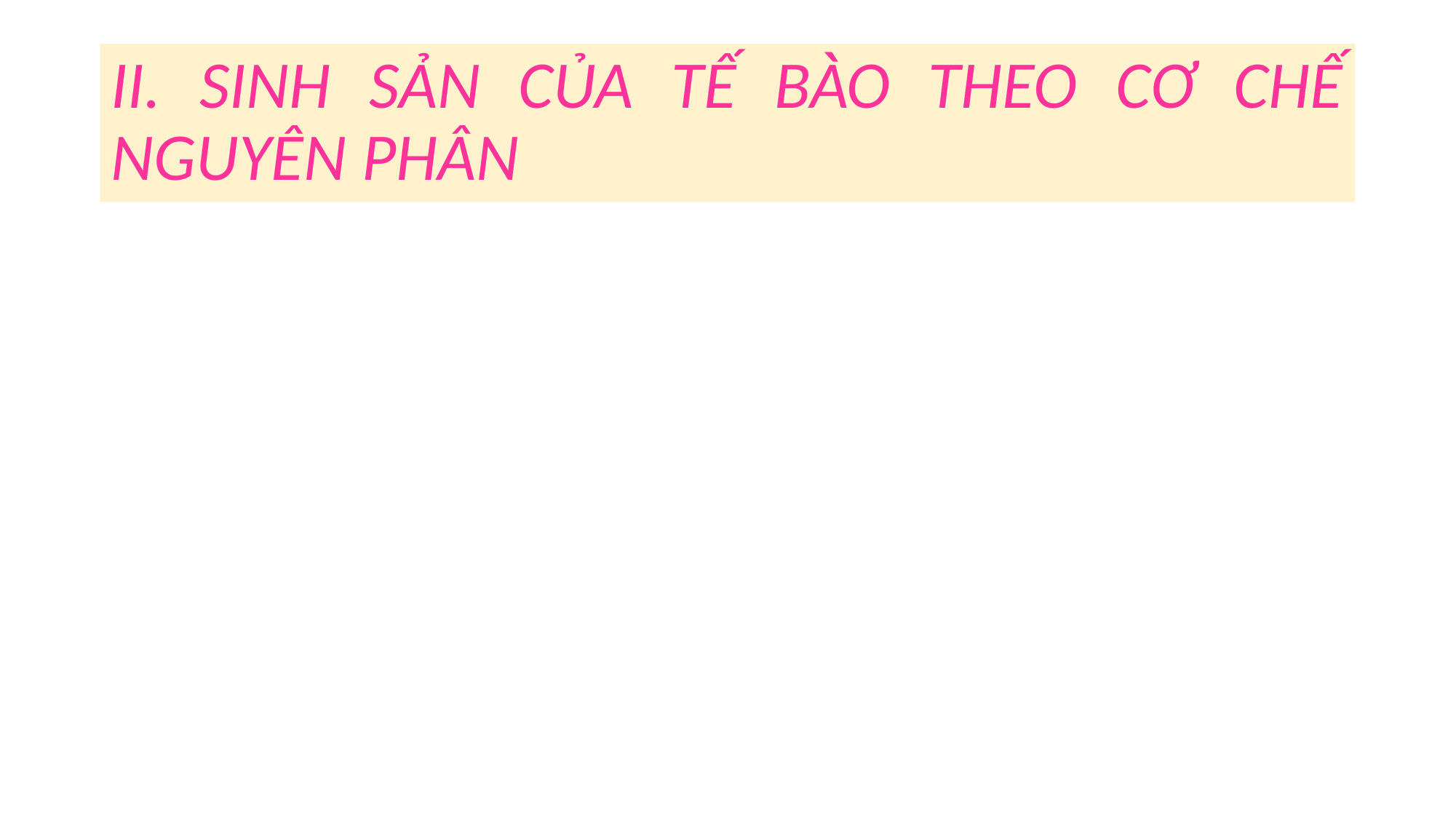

# II. SINH SẢN CỦA TẾ BÀO THEO CƠ CHẾ NGUYÊN PHÂN